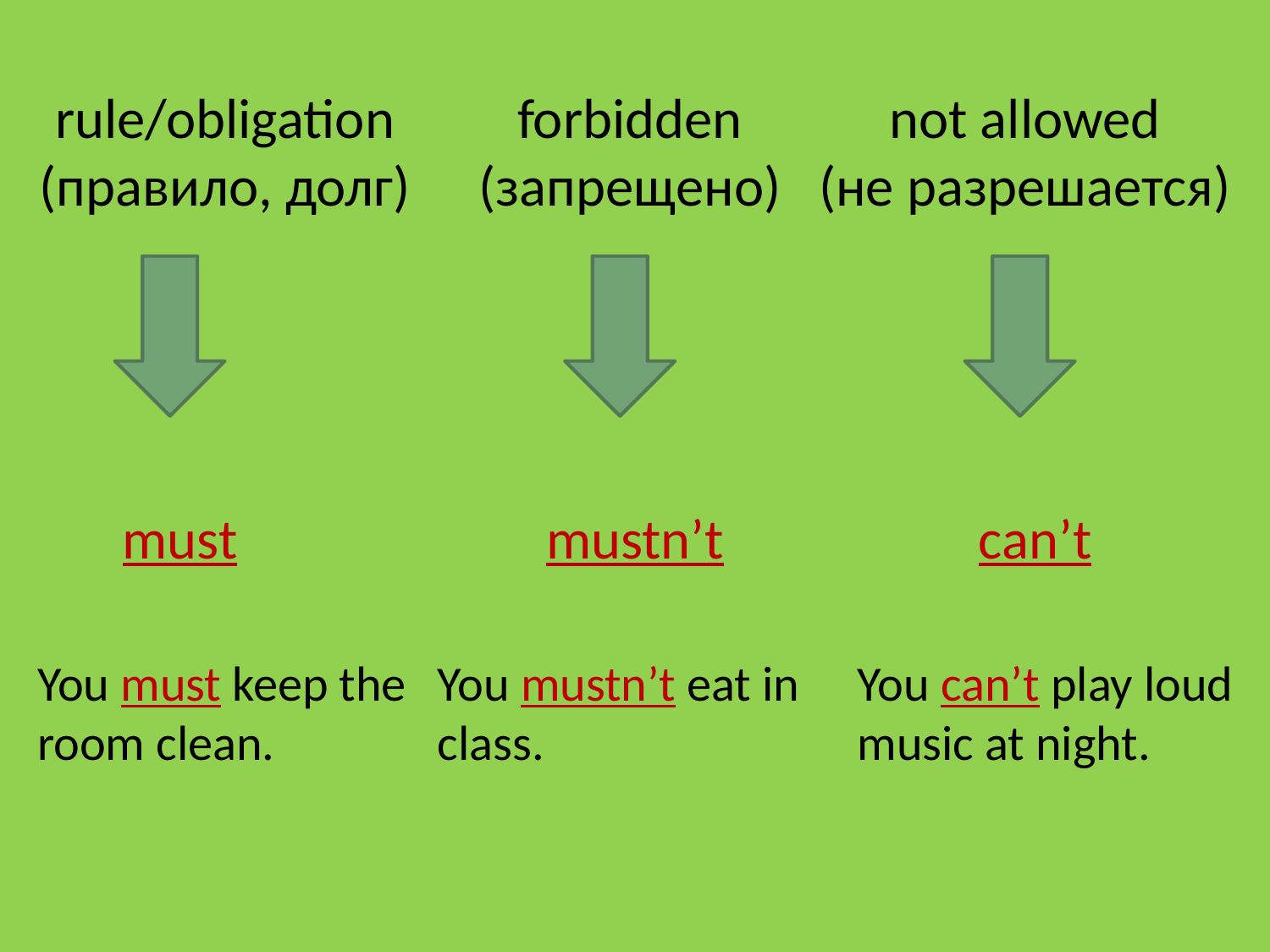

rule/obligation
(правило, долг)
forbidden
(запрещено)
not allowed
(не разрешается)

must
mustn’t
can’t
You must keep the room clean.
You mustn’t eat in class.
You can’t play loud music at night.